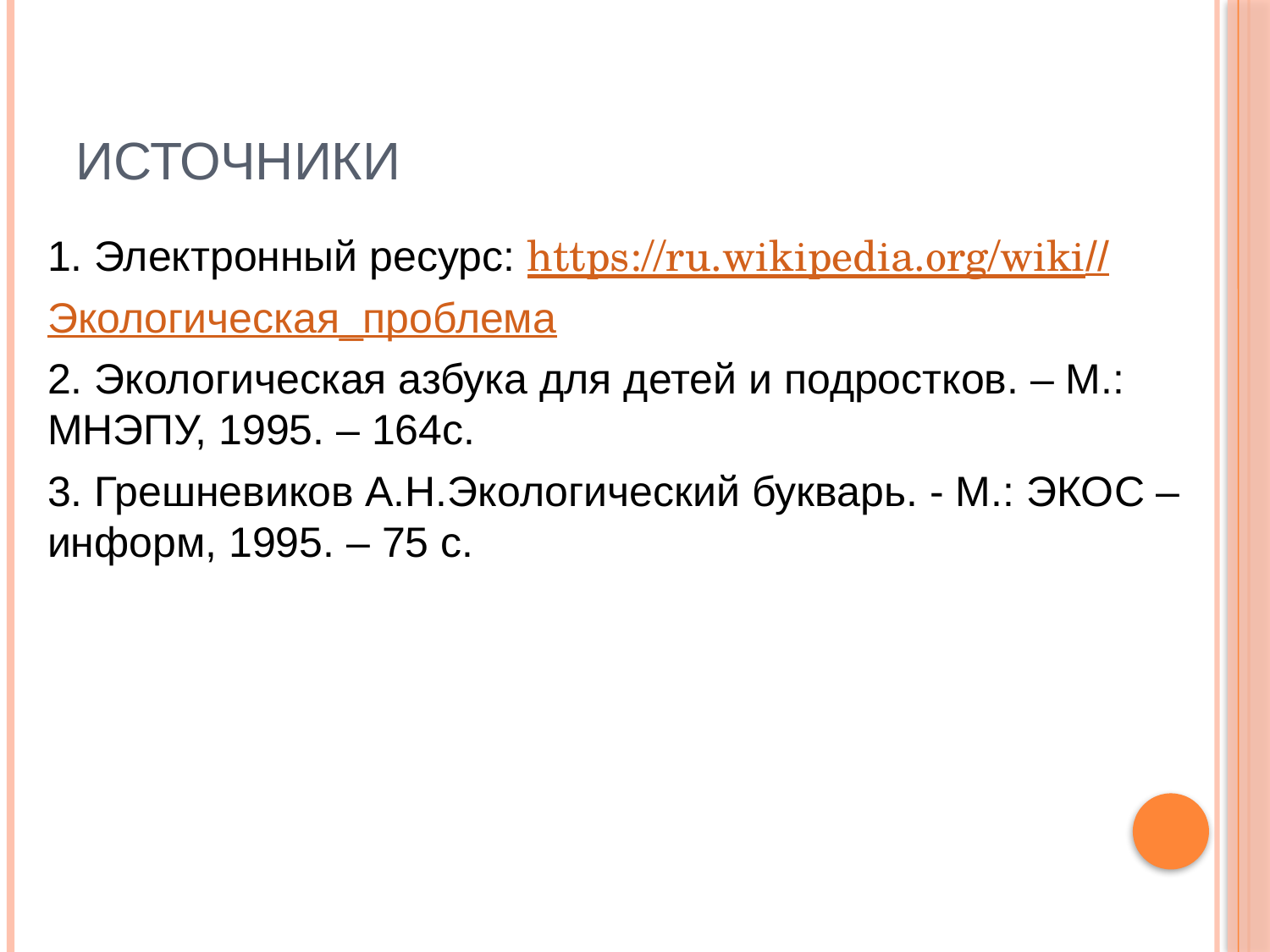

# Источники
1. Электронный ресурс: https://ru.wikipedia.org/wiki//Экологическая_проблема
2. Экологическая азбука для детей и подростков. – М.: МНЭПУ, 1995. – 164с.
3. Грешневиков А.Н.Экологический букварь. - М.: ЭКОС – информ, 1995. – 75 с.